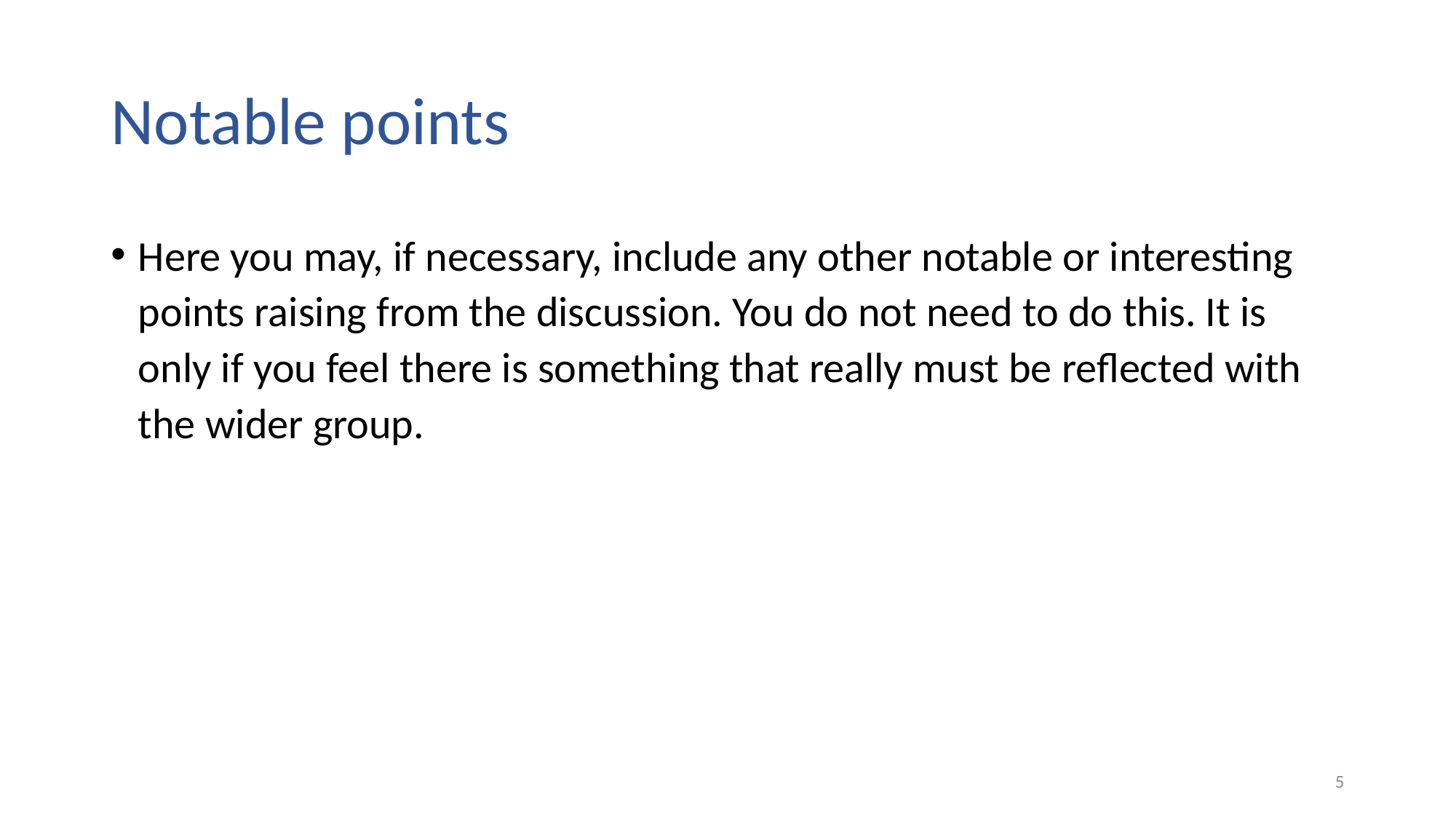

# Notable points
Here you may, if necessary, include any other notable or interesting points raising from the discussion. You do not need to do this. It is only if you feel there is something that really must be reflected with the wider group.

5